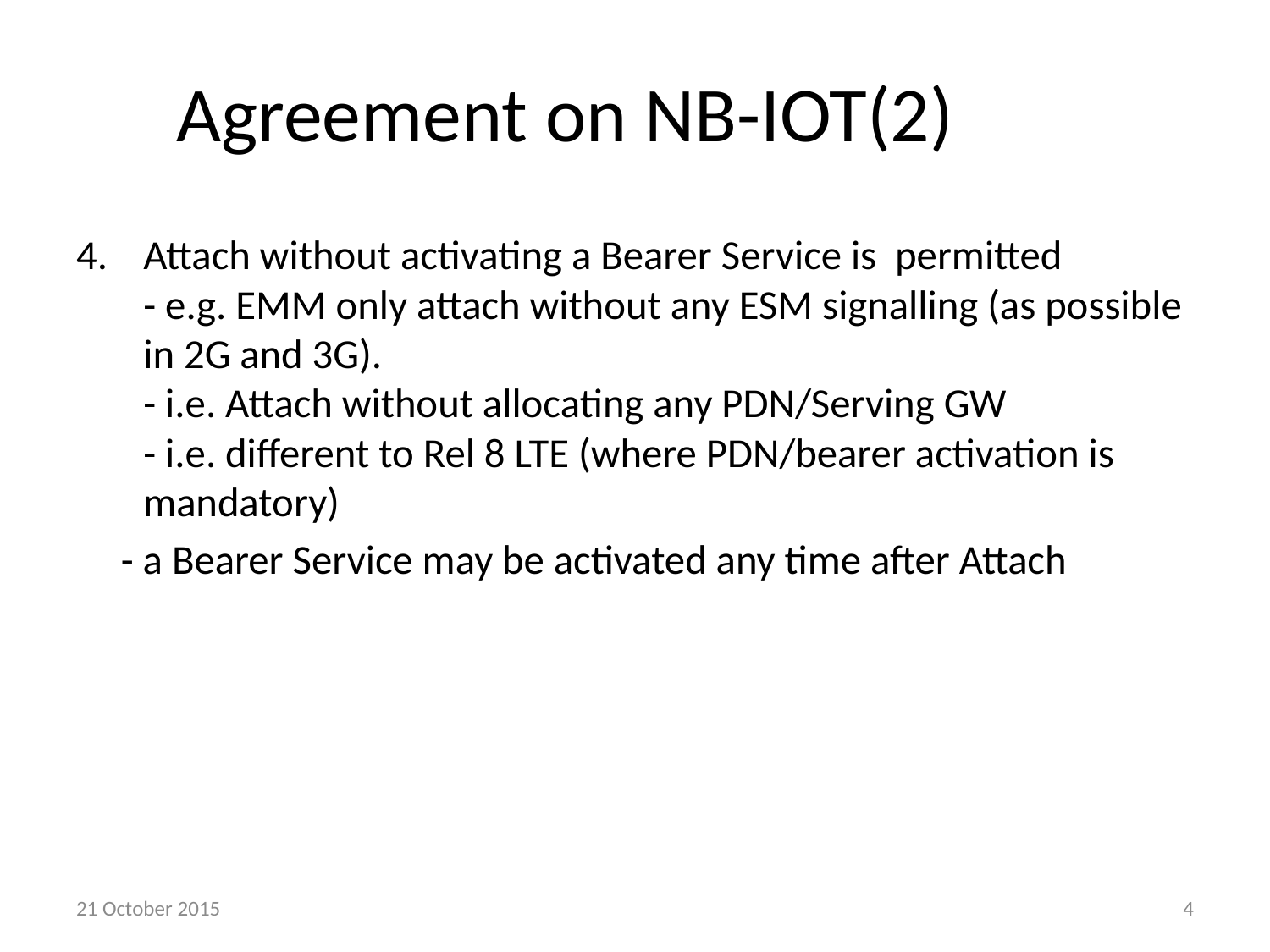

# Agreement on NB-IOT(2)
4.	Attach without activating a Bearer Service is  permitted
- e.g. EMM only attach without any ESM signalling (as possible in 2G and 3G).
- i.e. Attach without allocating any PDN/Serving GW
- i.e. different to Rel 8 LTE (where PDN/bearer activation is mandatory)
	- a Bearer Service may be activated any time after Attach

4
21 October 2015